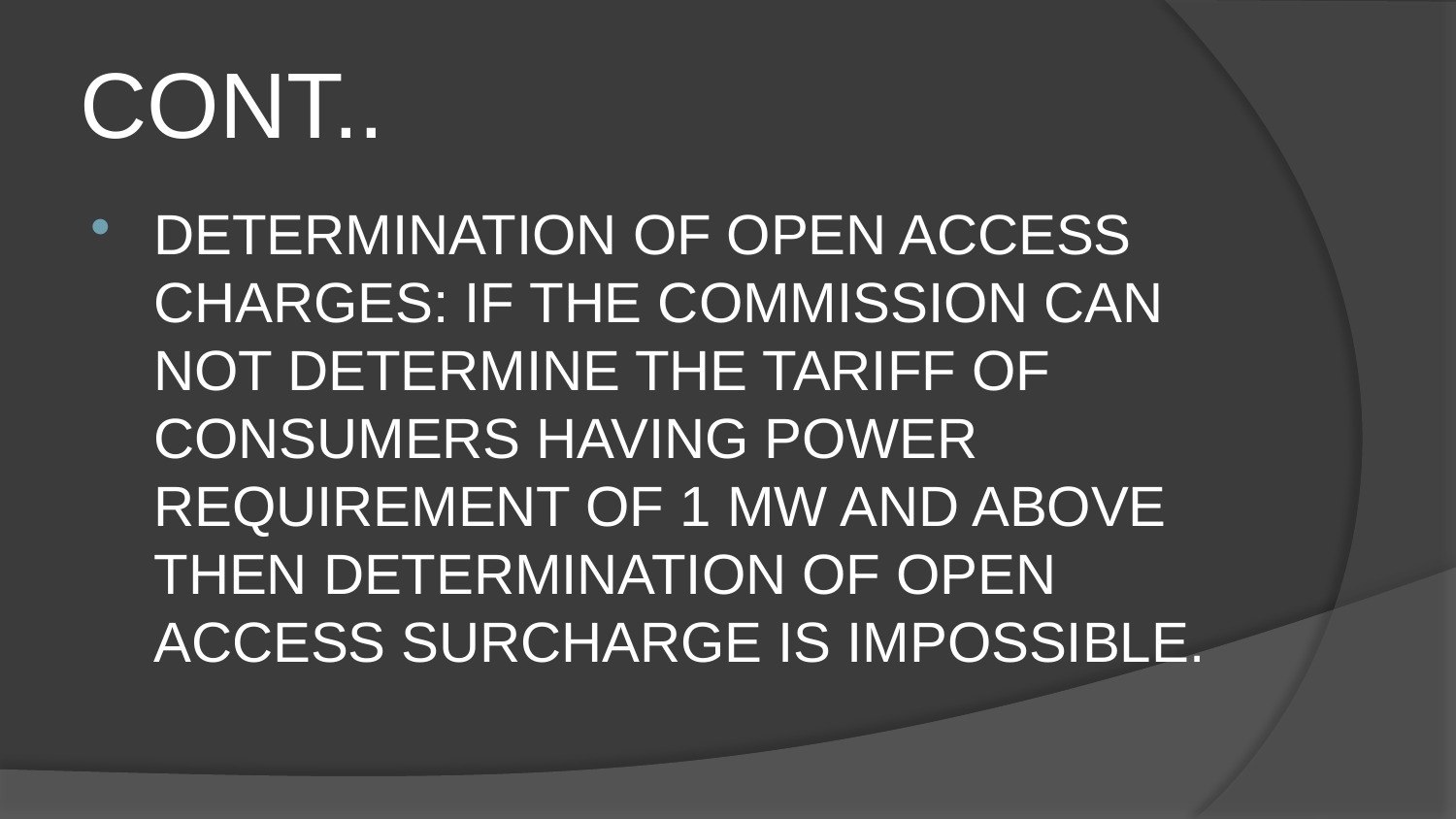

# CONT..
DETERMINATION OF OPEN ACCESS CHARGES: IF THE COMMISSION CAN NOT DETERMINE THE TARIFF OF CONSUMERS HAVING POWER REQUIREMENT OF 1 MW AND ABOVE THEN DETERMINATION OF OPEN ACCESS SURCHARGE IS IMPOSSIBLE.